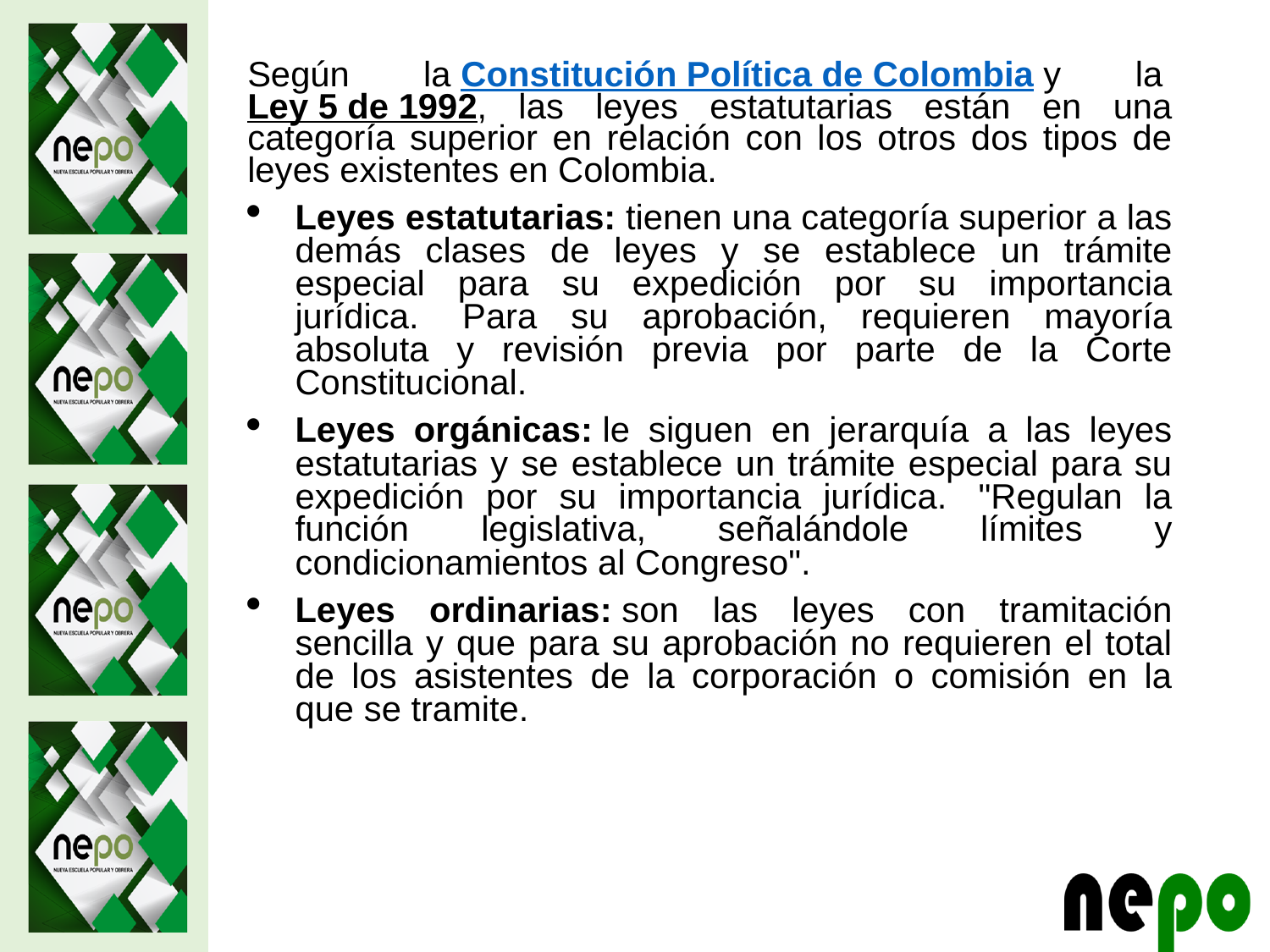

Según la Constitución Política de Colombia y la Ley 5 de 1992, las leyes estatutarias están en una categoría superior en relación con los otros dos tipos de leyes existentes en Colombia.
Leyes estatutarias: tienen una categoría superior a las demás clases de leyes y se establece un trámite especial para su expedición por su importancia jurídica.  Para su aprobación, requieren mayoría absoluta y revisión previa por parte de la Corte Constitucional.
Leyes orgánicas: le siguen en jerarquía a las leyes estatutarias y se establece un trámite especial para su expedición por su importancia jurídica.  "Regulan la función legislativa, señalándole límites y condicionamientos al Congreso".
Leyes ordinarias: son las leyes con tramitación sencilla y que para su aprobación no requieren el total de los asistentes de la corporación o comisión en la que se tramite.